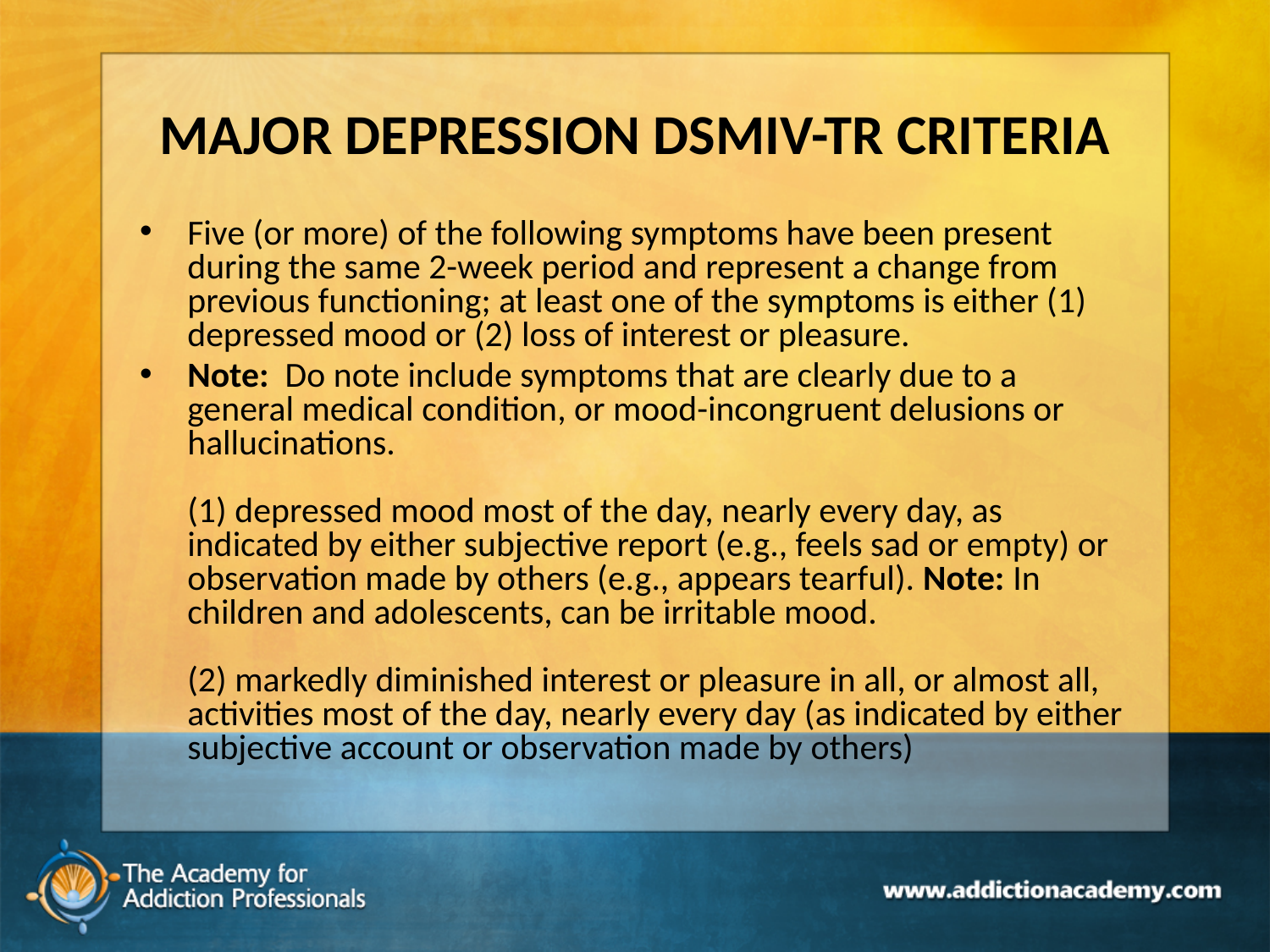

# MAJOR DEPRESSION DSMIV-TR CRITERIA
Five (or more) of the following symptoms have been present during the same 2-week period and represent a change from previous functioning; at least one of the symptoms is either (1) depressed mood or (2) loss of interest or pleasure.
Note:  Do note include symptoms that are clearly due to a general medical condition, or mood-incongruent delusions or hallucinations.
(1) depressed mood most of the day, nearly every day, as indicated by either subjective report (e.g., feels sad or empty) or observation made by others (e.g., appears tearful). Note: In children and adolescents, can be irritable mood.
(2) markedly diminished interest or pleasure in all, or almost all, activities most of the day, nearly every day (as indicated by either subjective account or observation made by others)